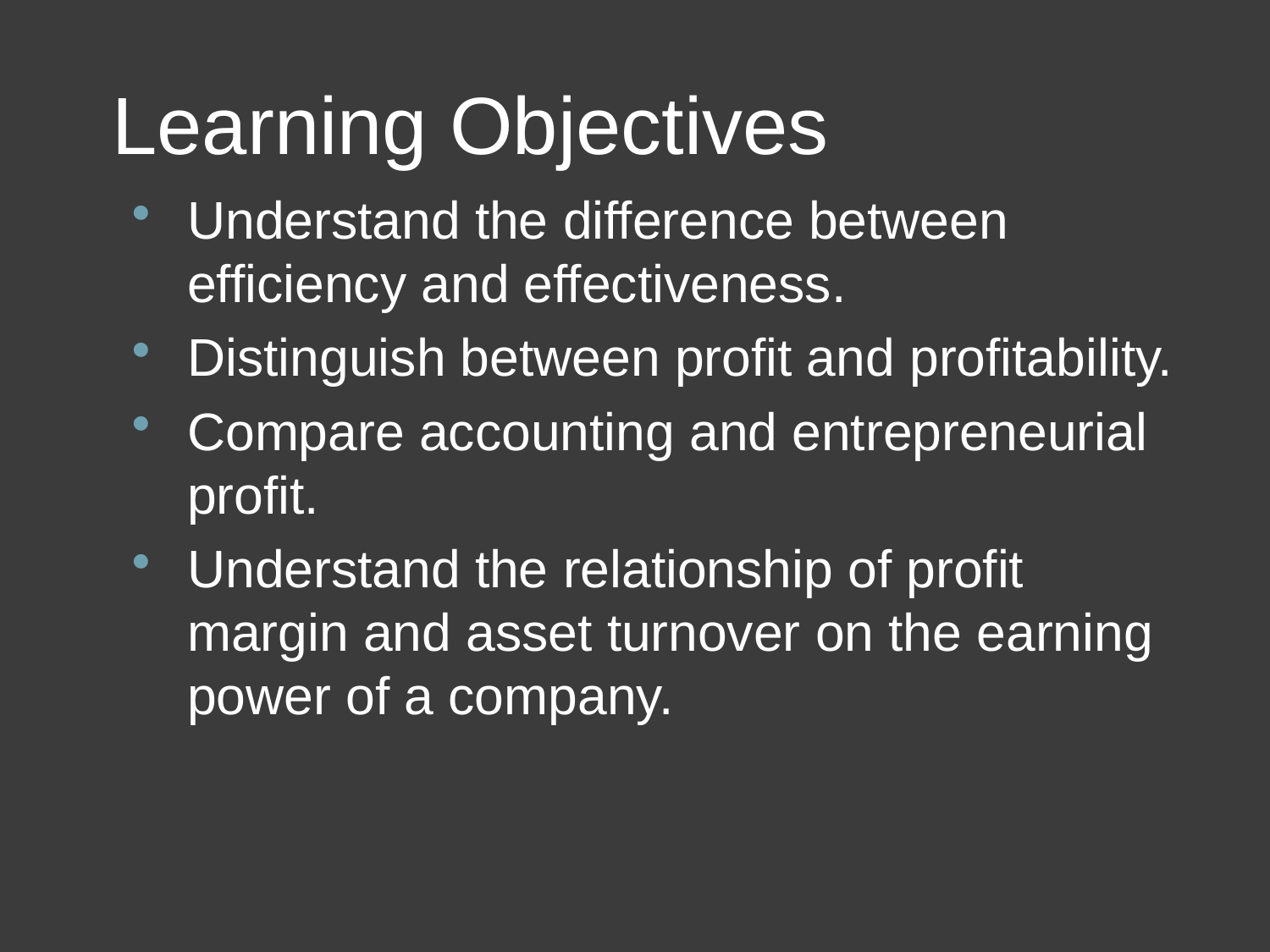

# Learning Objectives
Understand the difference between efficiency and effectiveness.
Distinguish between profit and profitability.
Compare accounting and entrepreneurial profit.
Understand the relationship of profit margin and asset turnover on the earning power of a company.